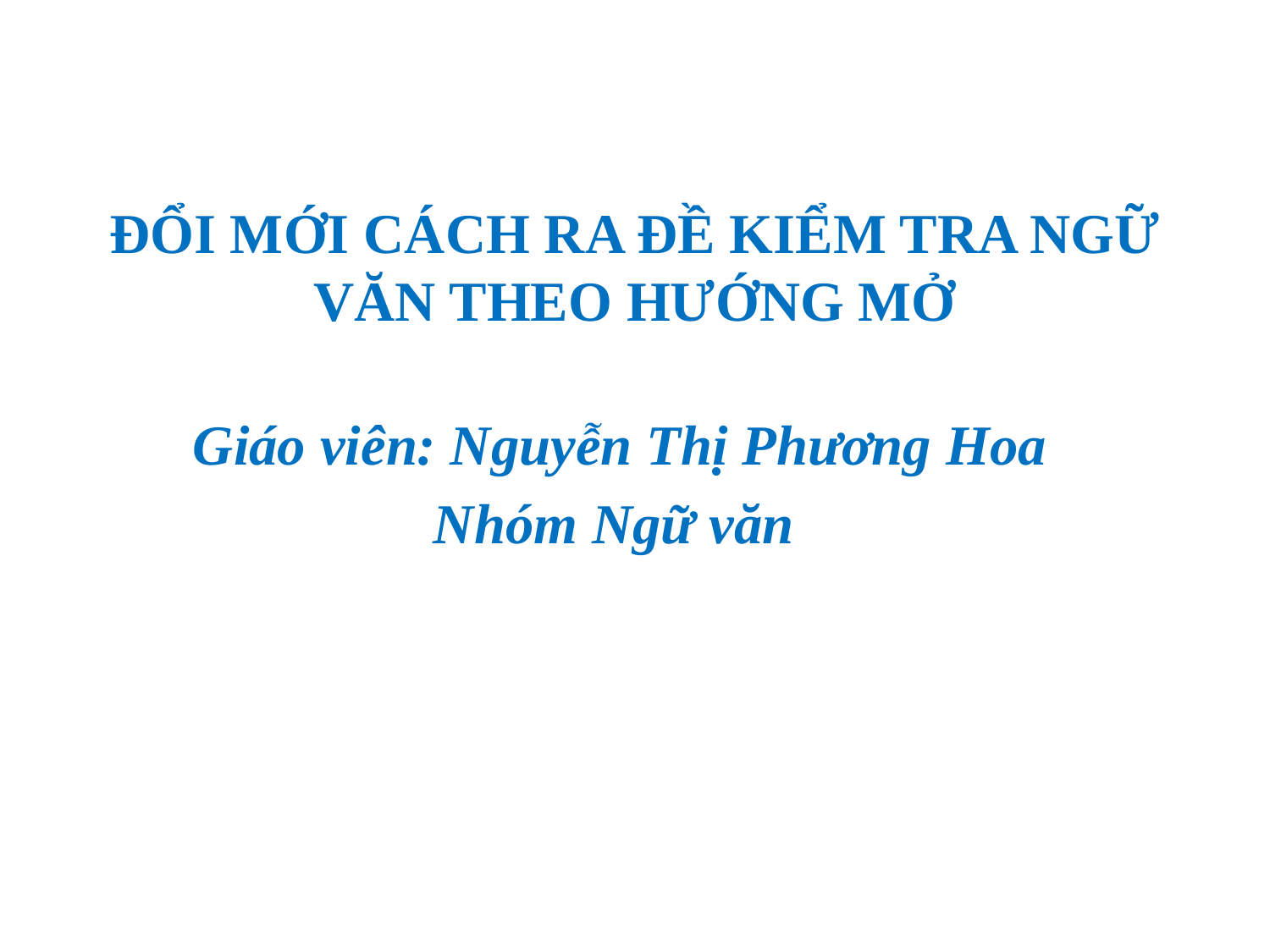

# ĐỔI MỚI CÁCH RA ĐỀ KIỂM TRA NGỮ VĂN THEO HƯỚNG MỞ
 Giáo viên: Nguyễn Thị Phương Hoa
Nhóm Ngữ văn